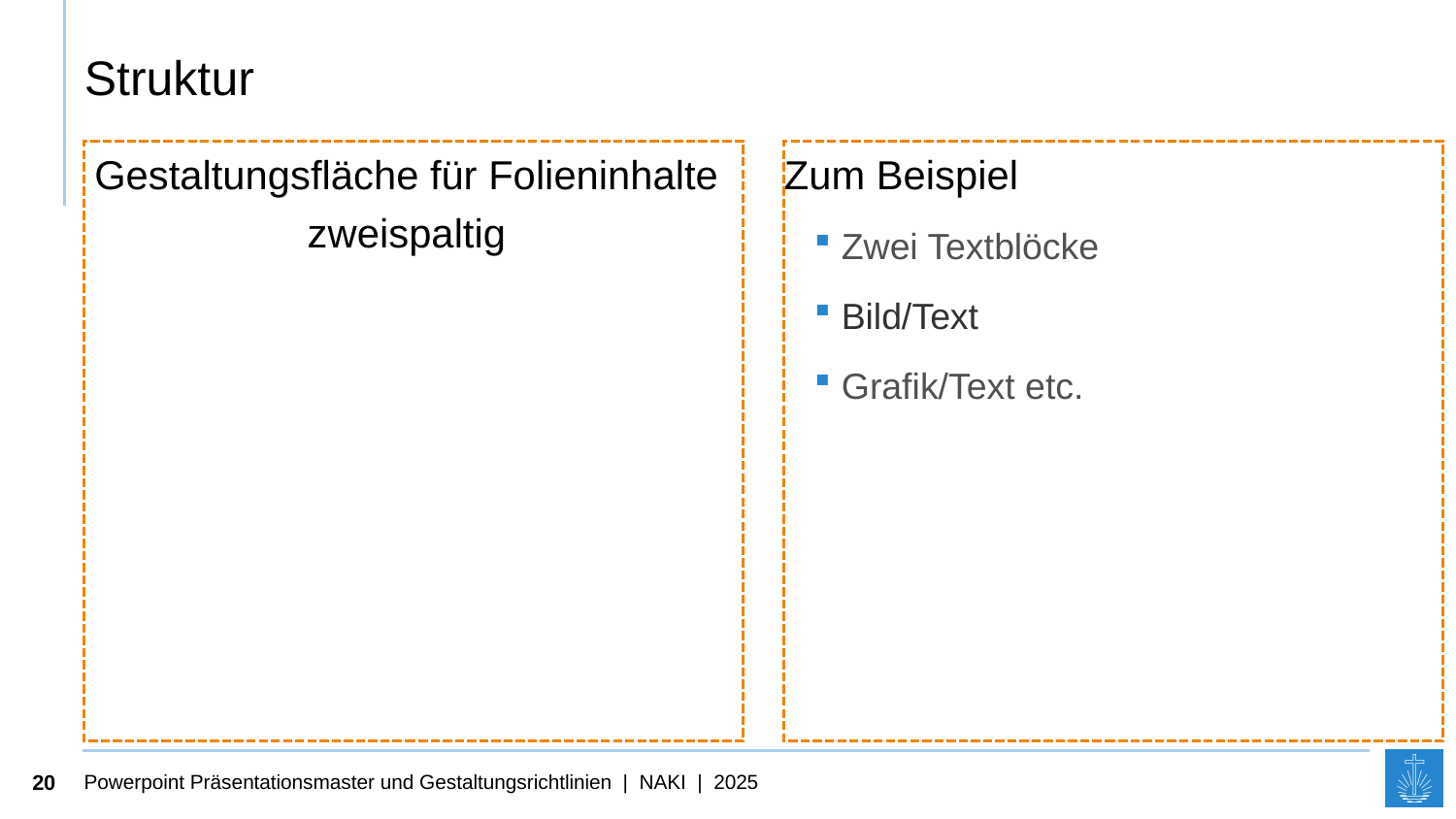

# Struktur

Gestaltungsfläche für Folieninhalte
zweispaltig

Zum Beispiel
Zwei Textblöcke
Bild/Text
Grafik/Text etc.